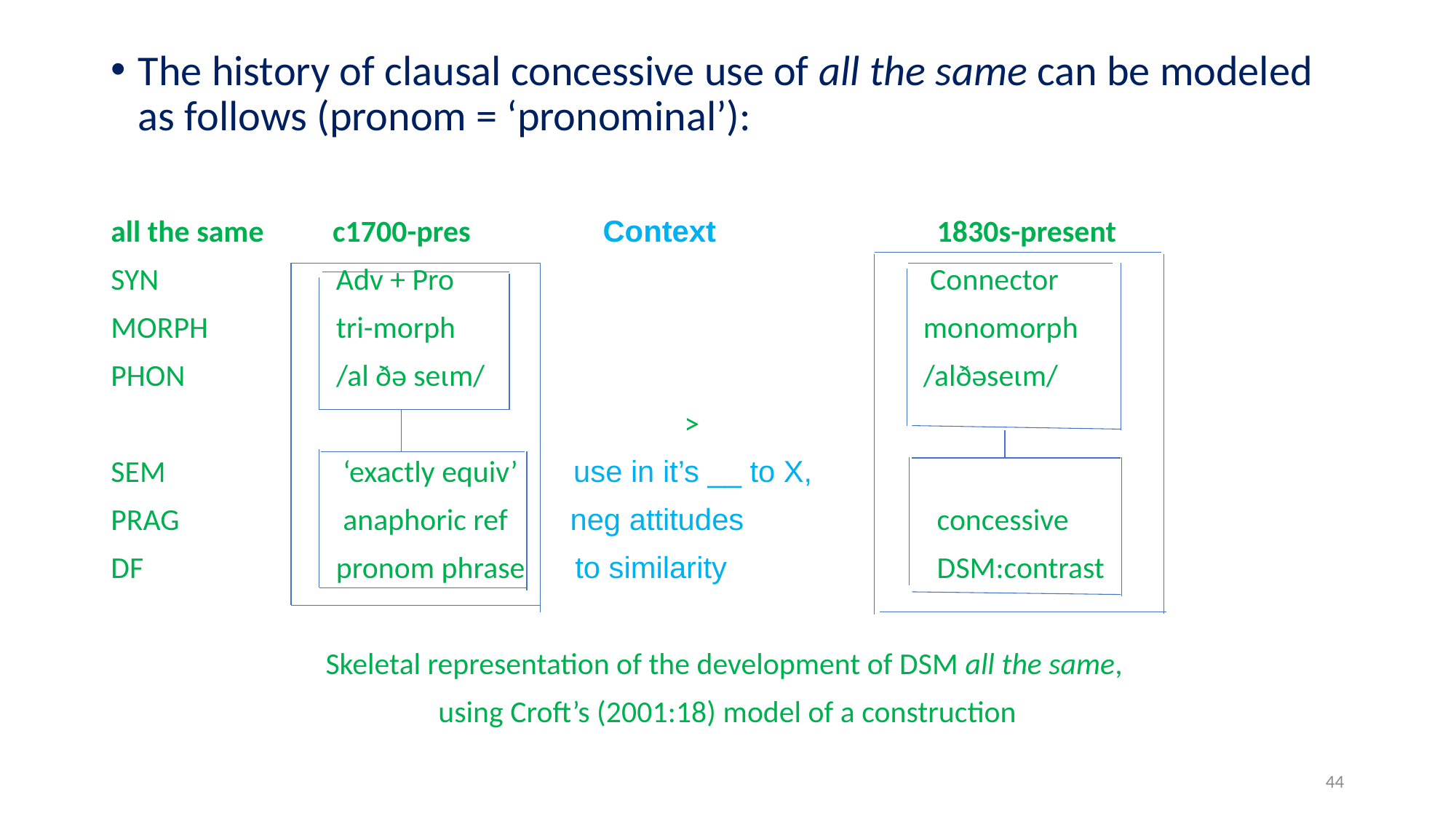

The history of clausal concessive use of all the same can be modeled as follows (pronom = ‘pronominal’):

all the same          c1700-pres        	        Context		         1830s-present
SYN	         	 Adv + Pro				        Connector
MORPH         	 tri-morph				       monomorph
PHON            	 /al ðə seɩm/ 				       /alðəseɩm/
					    >
SEM	    	  ‘exactly equiv’        use in it’s __ to X,
PRAG          	  anaphoric ref         neg attitudes 		         concessive
DF                	 pronom phrase	    to similarity		         DSM:contrast

Skeletal representation of the development of DSM all the same,
using Croft’s (2001:18) model of a construction

44